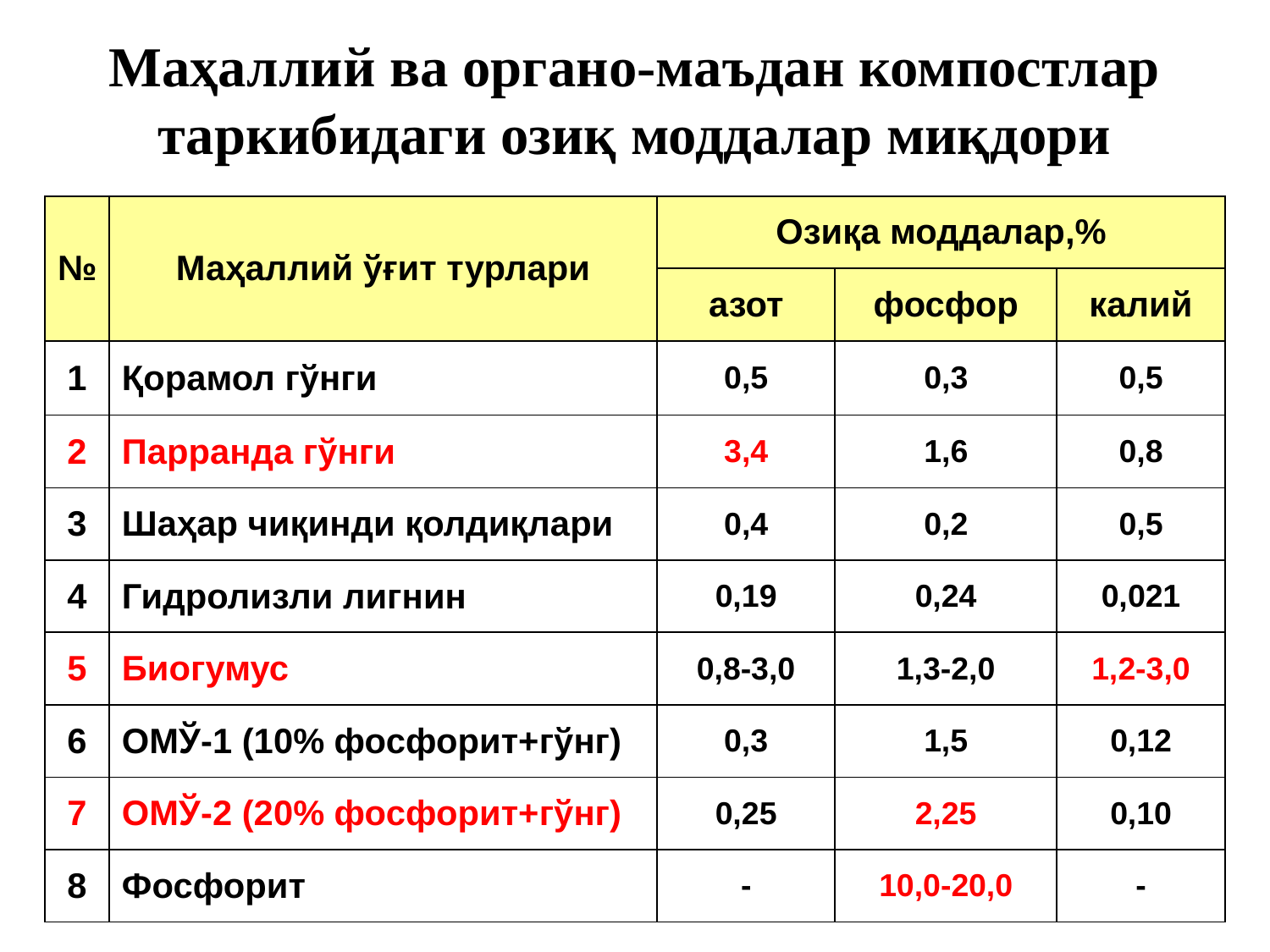

# Маҳаллий ва органо-маъдан компостлар таркибидаги озиқ моддалар миқдори
| № | Маҳаллий ўғит турлари | Озиқа моддалар,% |  |  |
| --- | --- | --- | --- | --- |
|  |  | азот | фосфор | калий |
| 1 | Қорамол гўнги | 0,5 | 0,3 | 0,5 |
| 2 | Парранда гўнги | 3,4 | 1,6 | 0,8 |
| 3 | Шаҳар чиқинди қолдиқлари | 0,4 | 0,2 | 0,5 |
| 4 | Гидролизли лигнин | 0,19 | 0,24 | 0,021 |
| 5 | Биогумус | 0,8-3,0 | 1,3-2,0 | 1,2-3,0 |
| 6 | ОМЎ-1 (10% фосфорит+гўнг) | 0,3 | 1,5 | 0,12 |
| 7 | ОМЎ-2 (20% фосфорит+гўнг) | 0,25 | 2,25 | 0,10 |
| 8 | Фосфорит | - | 10,0-20,0 | - |